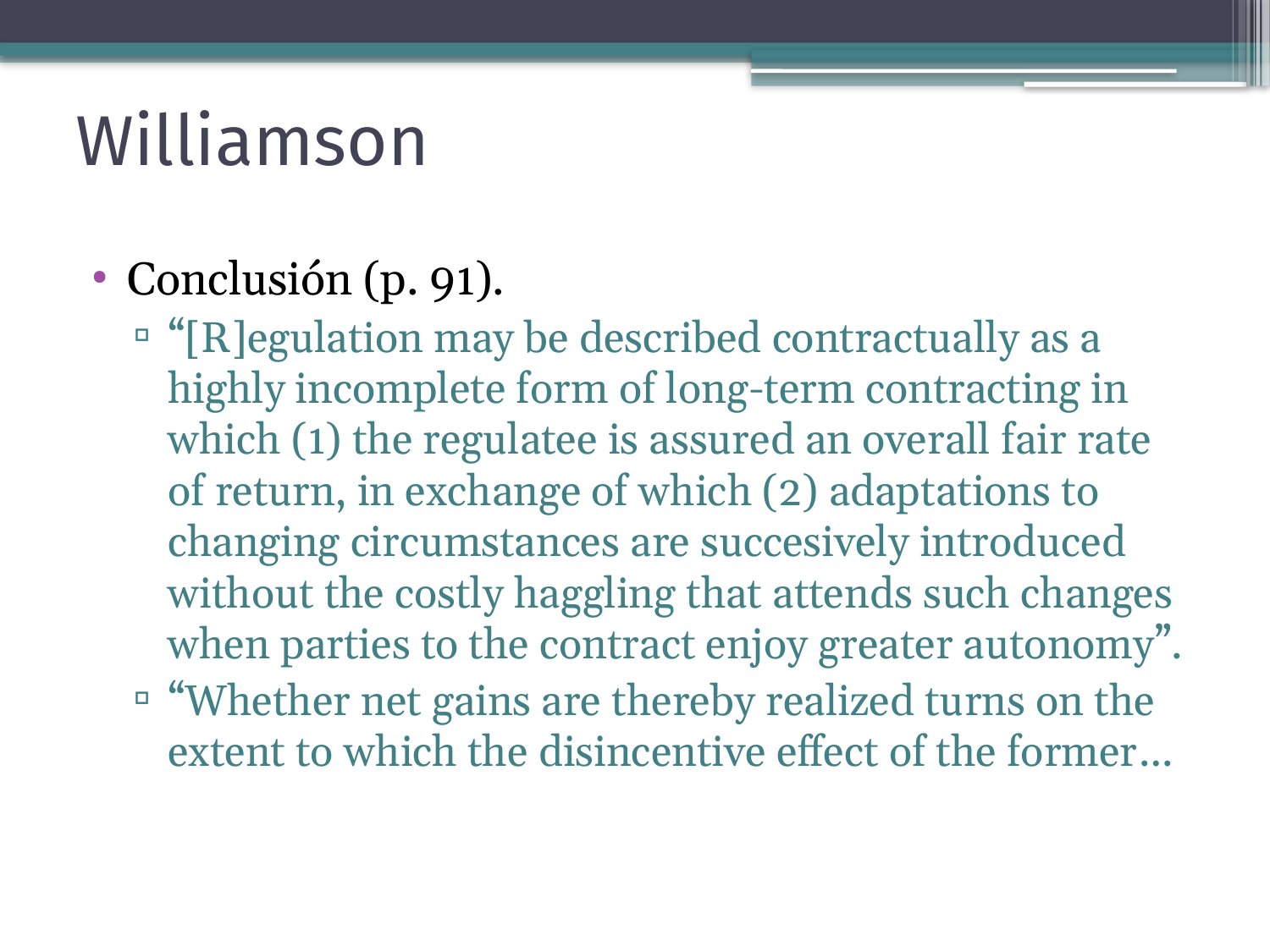

# Williamson
Conclusión (p. 91).
“[R]egulation may be described contractually as a highly incomplete form of long-term contracting in which (1) the regulatee is assured an overall fair rate of return, in exchange of which (2) adaptations to changing circumstances are succesively introduced without the costly haggling that attends such changes when parties to the contract enjoy greater autonomy”.
“Whether net gains are thereby realized turns on the extent to which the disincentive effect of the former…